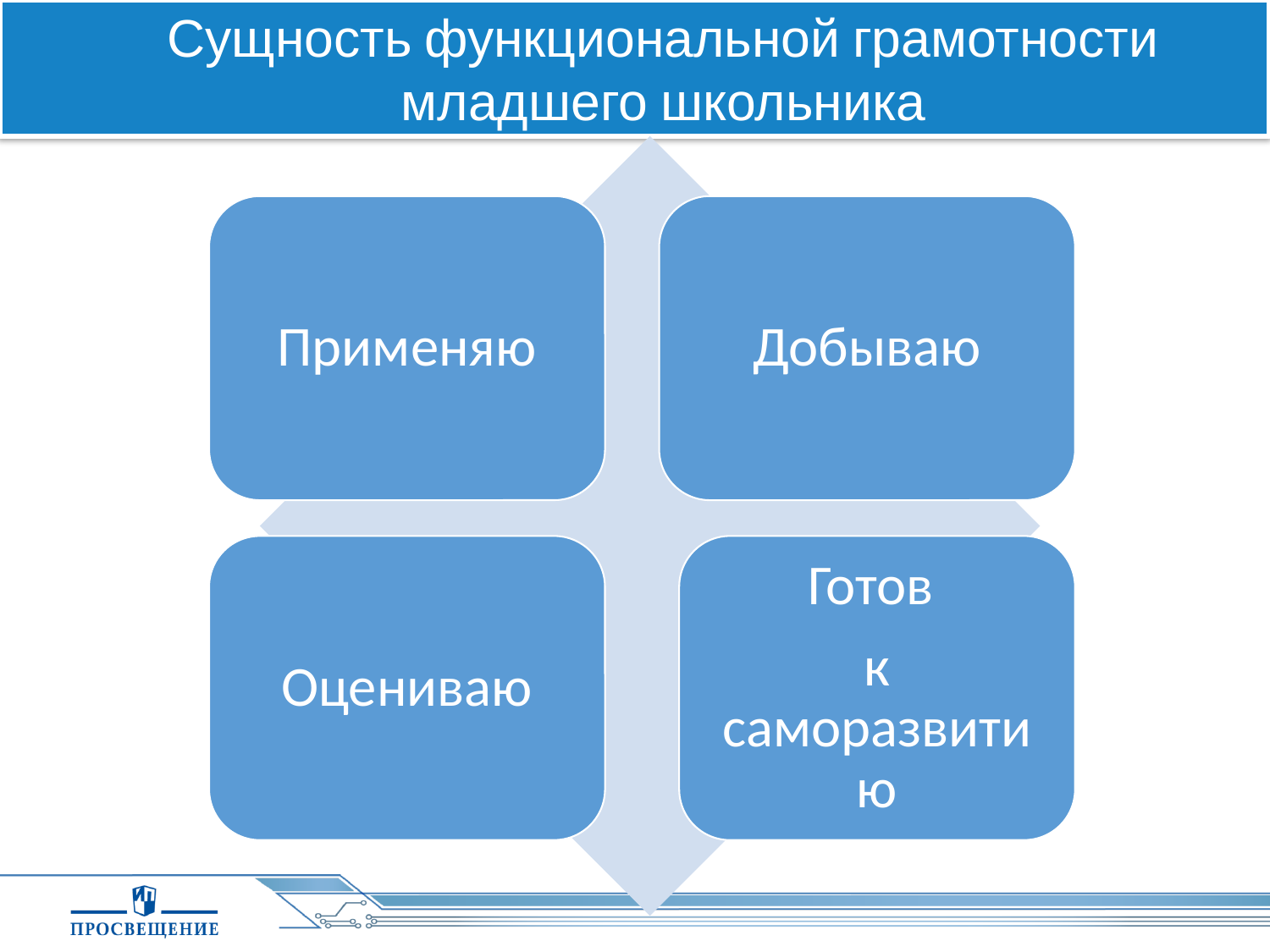

Сущность функциональной грамотности
младшего школьника
Применяю
Добываю
Оцениваю
Готов
к саморазвитию